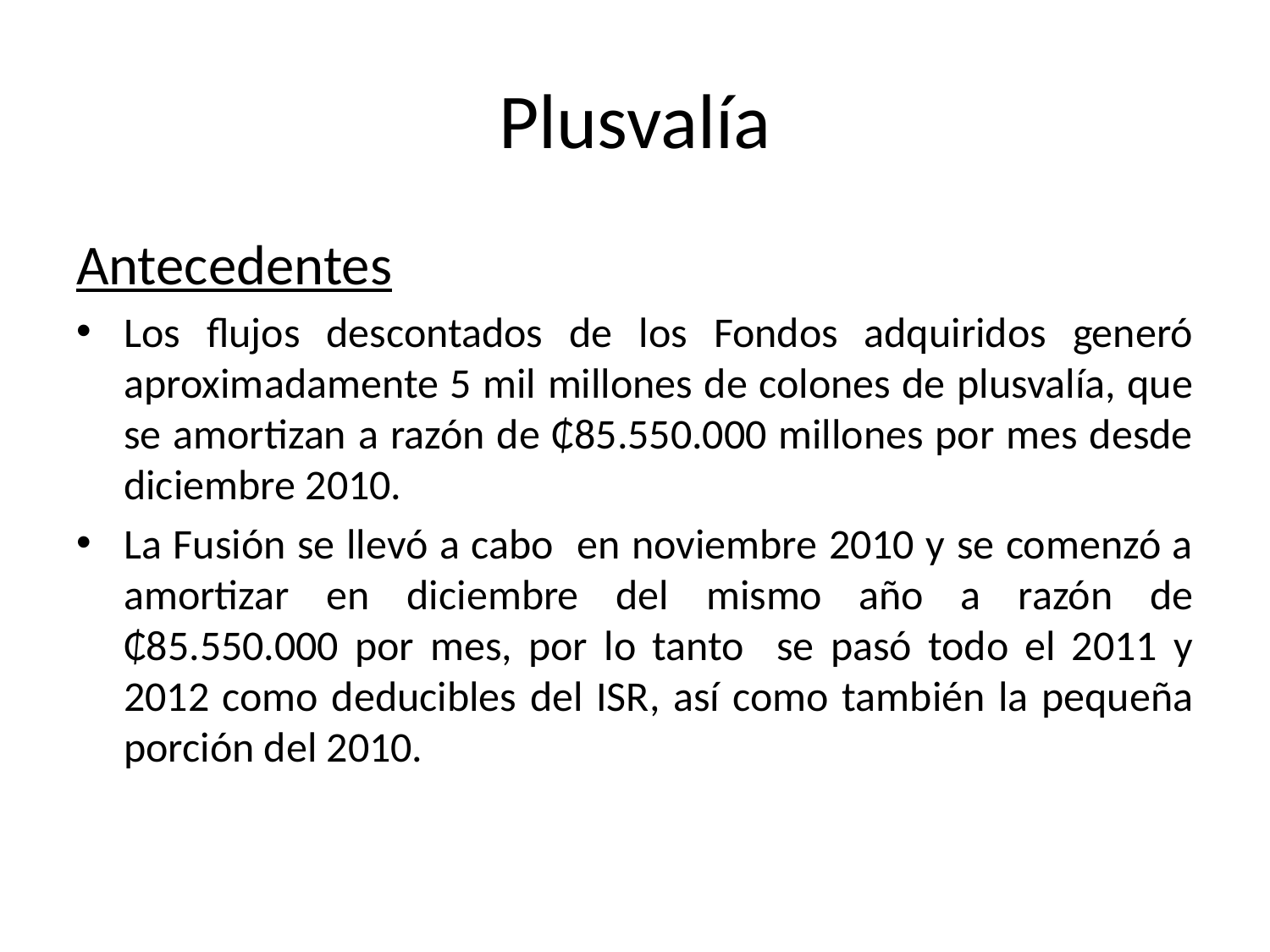

# Plusvalía
Antecedentes
Los flujos descontados de los Fondos adquiridos generó aproximadamente 5 mil millones de colones de plusvalía, que se amortizan a razón de ₵85.550.000 millones por mes desde diciembre 2010.
La Fusión se llevó a cabo  en noviembre 2010 y se comenzó a amortizar en diciembre del mismo año a razón de ₵85.550.000 por mes, por lo tanto  se pasó todo el 2011 y 2012 como deducibles del ISR, así como también la pequeña porción del 2010.